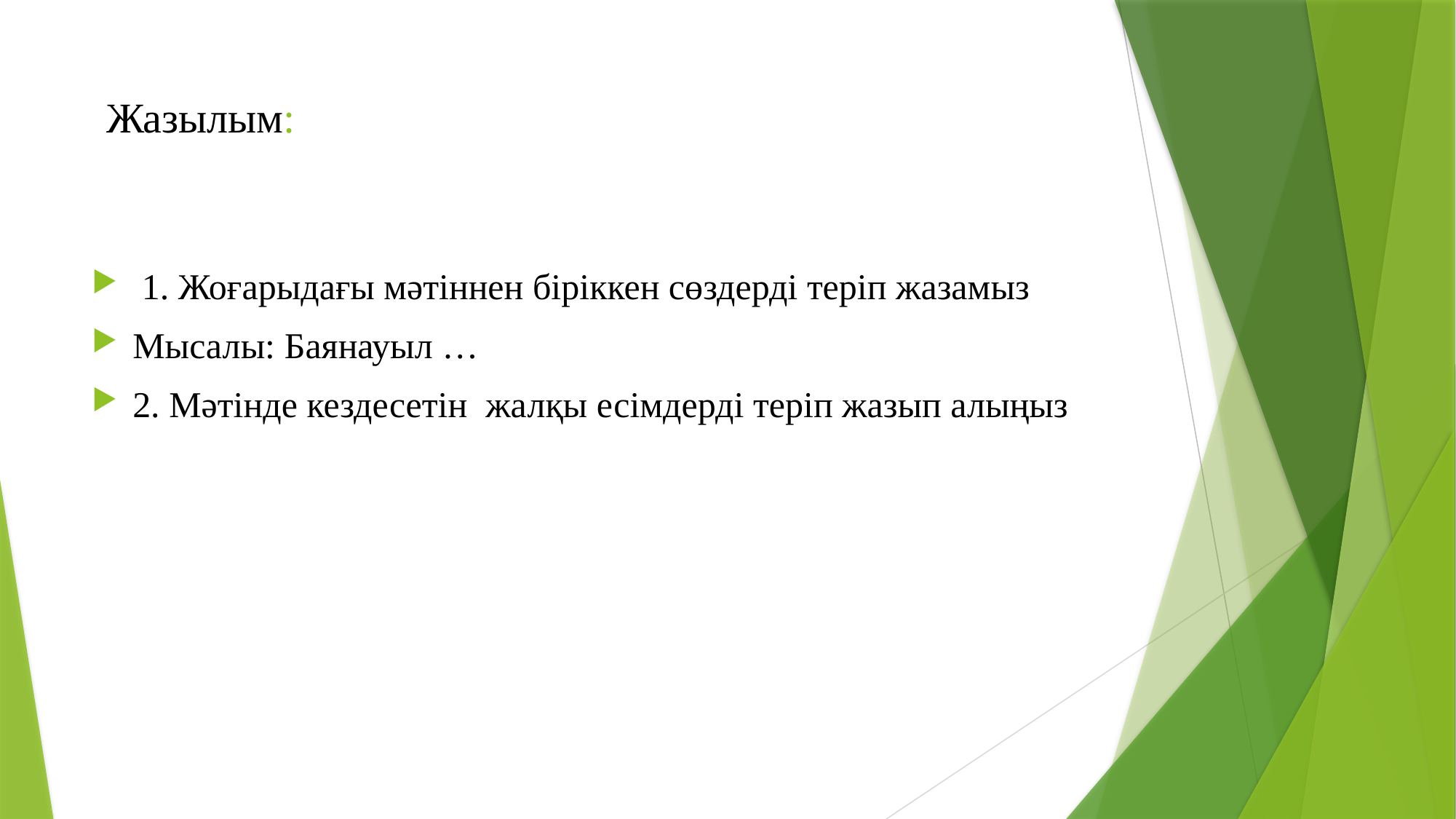

# Жазылым:
 1. Жоғарыдағы мәтіннен біріккен сөздерді теріп жазамыз
Мысалы: Баянауыл …
2. Мәтінде кездесетін  жалқы есімдерді теріп жазып алыңыз